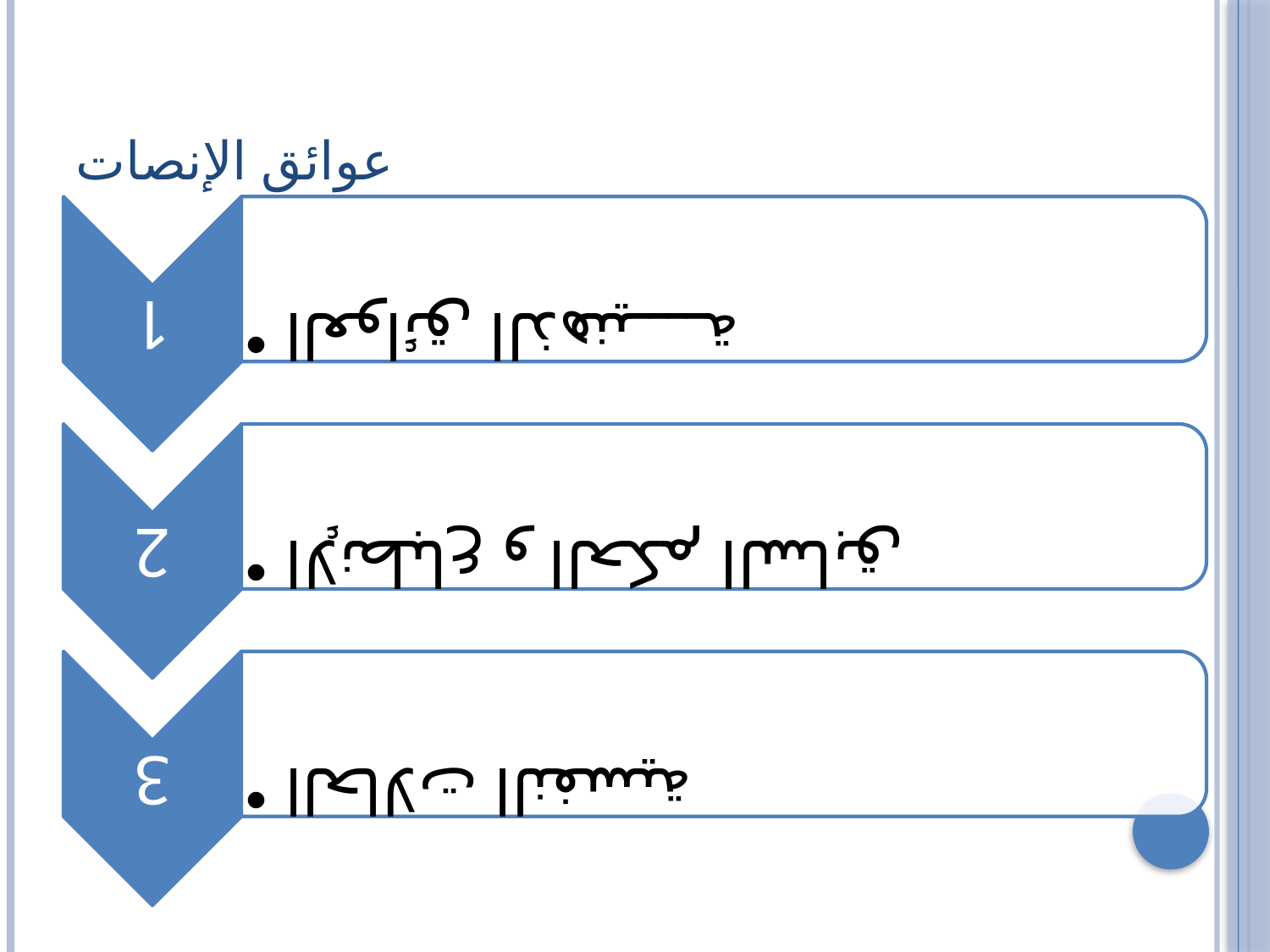

# عوائق الإنصات
1
العوائق الذهنيــــة

2
الإنطباع و الحكم السابق

3
الحالات النفسية